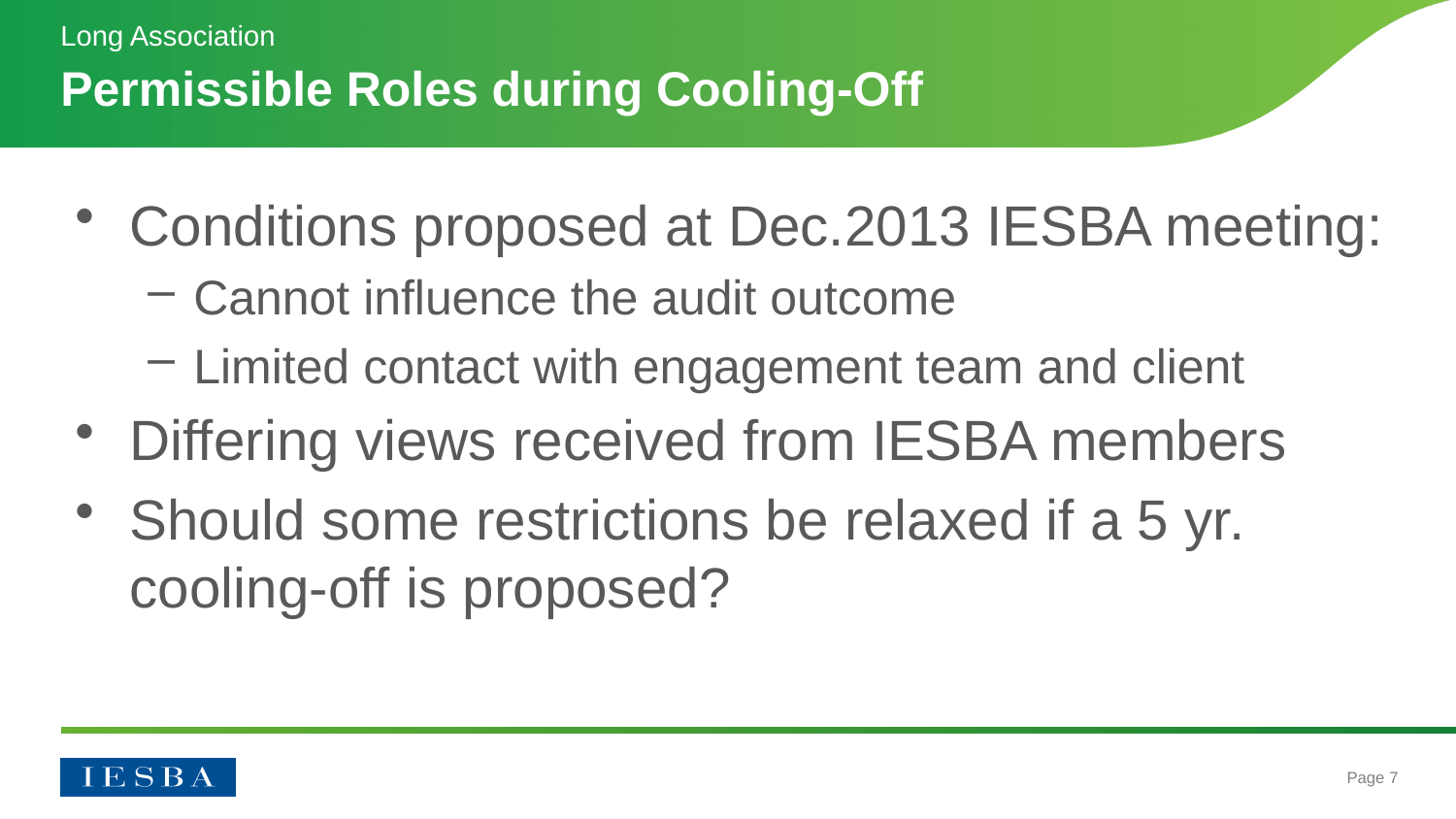

Long Association
# Permissible Roles during Cooling-Off
Conditions proposed at Dec.2013 IESBA meeting:
Cannot influence the audit outcome
Limited contact with engagement team and client
Differing views received from IESBA members
Should some restrictions be relaxed if a 5 yr. cooling-off is proposed?